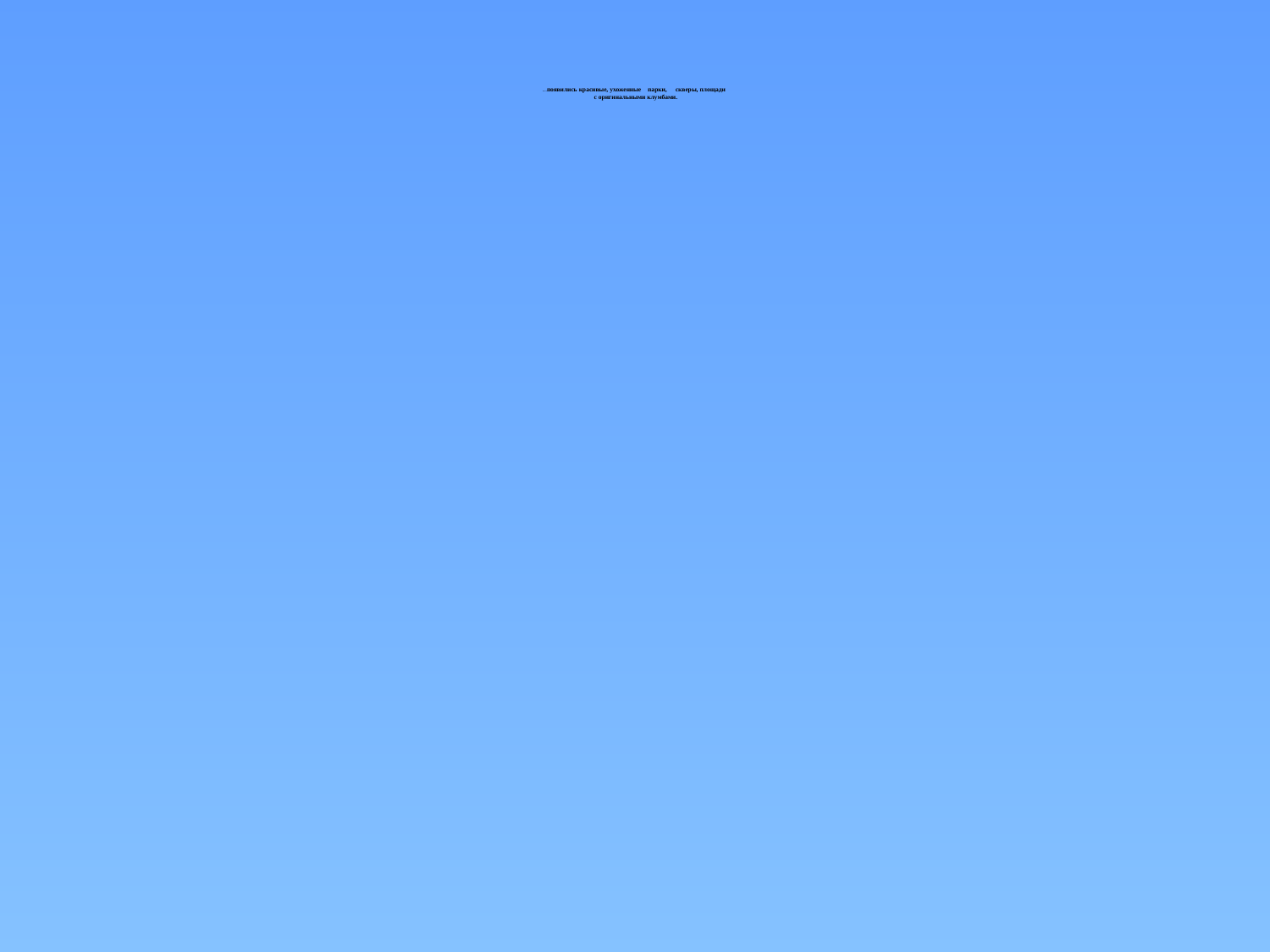

# ….появились красивые, ухоженные    парки,     скверы, площади с оригинальными клумбами.